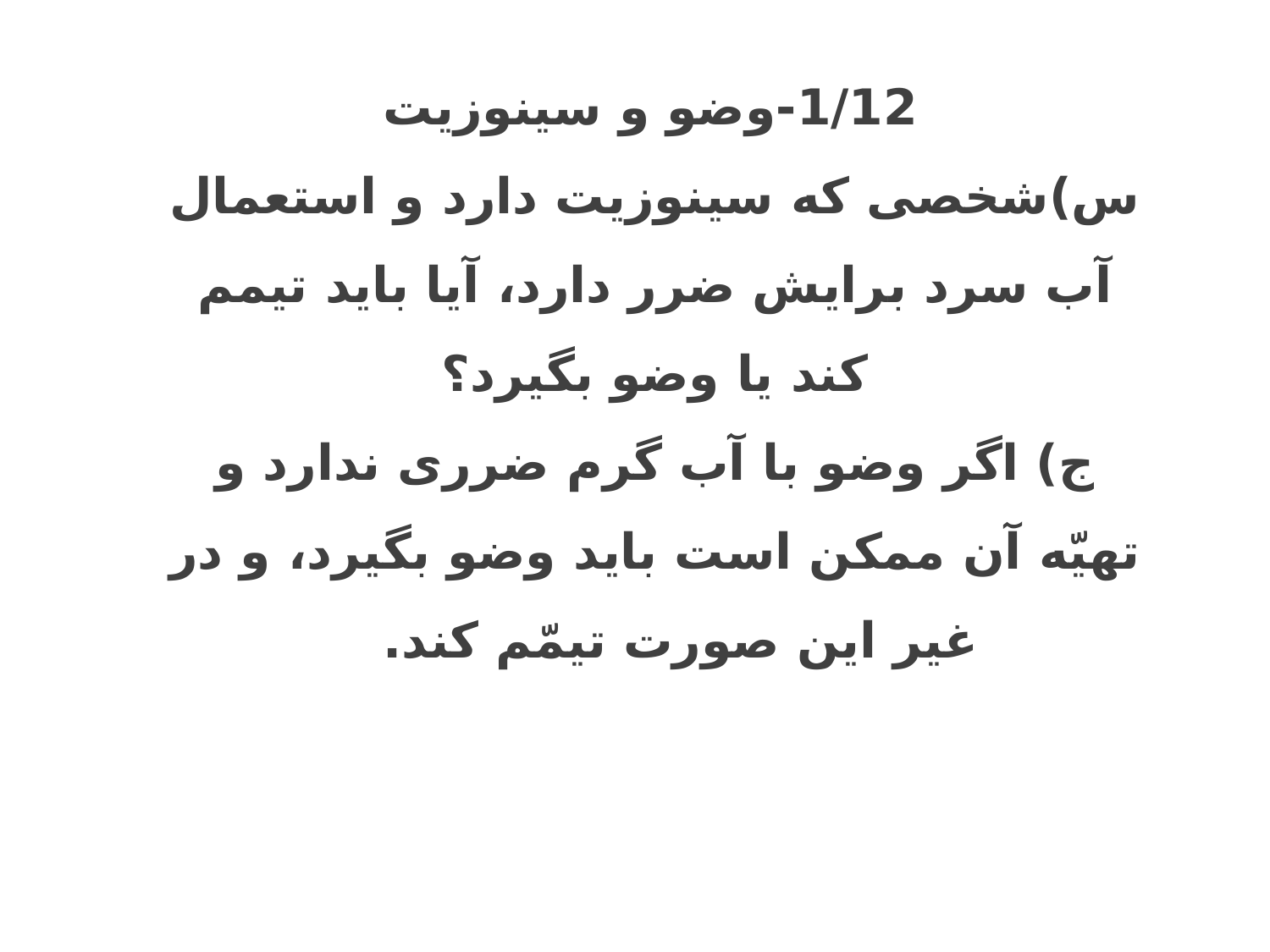

1/12-وضو و سینوزیت
س)شخصى که سینوزیت دارد و استعمال آب سرد برایش ضرر دارد، آیا باید تیمم کند یا وضو بگیرد؟
ج) اگر وضو با آب گرم ضررى ندارد و تهیّه آن ممکن است باید وضو بگیرد، و در غیر این صورت تیمّم کند.